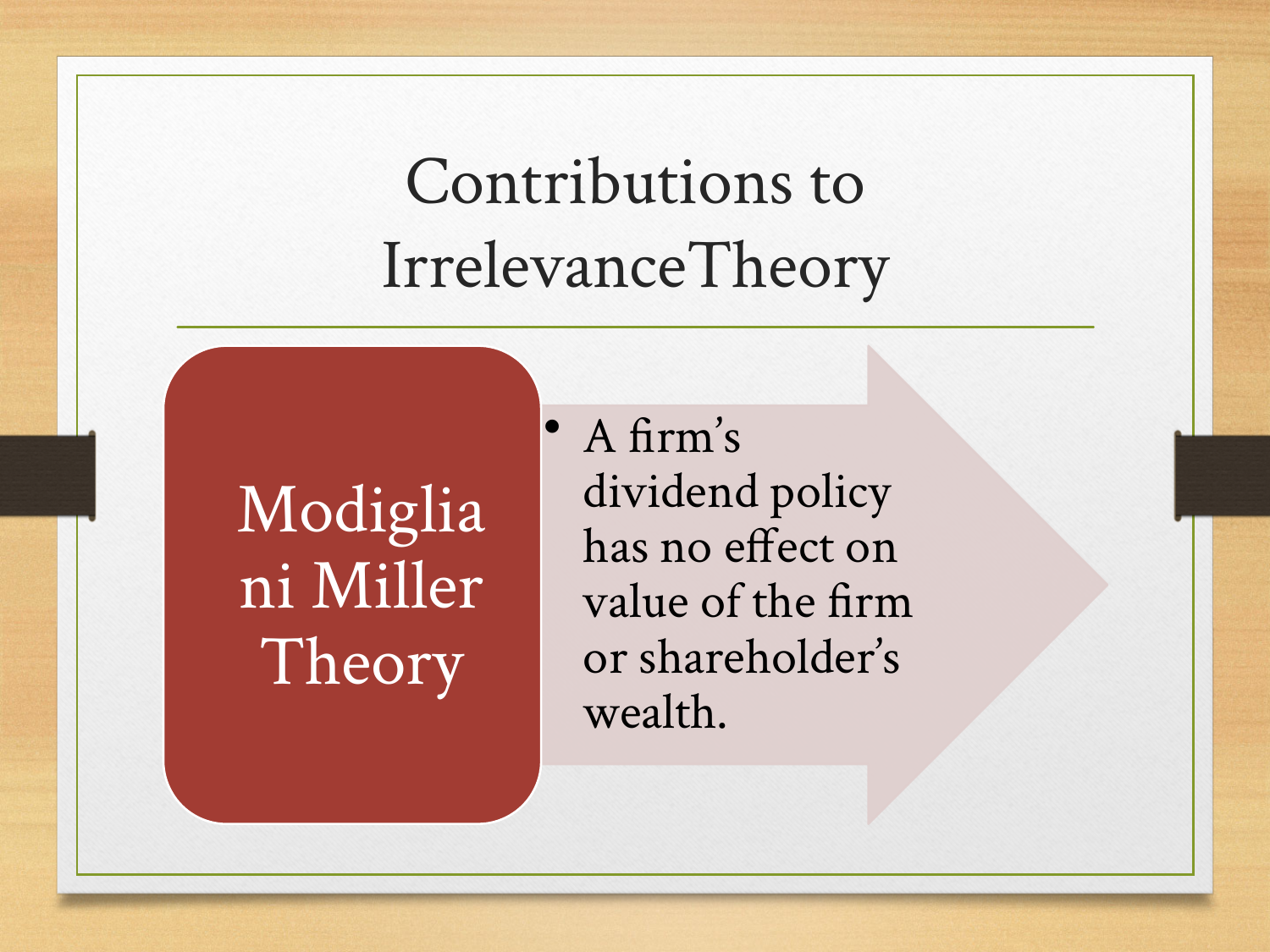

# Contributions to IrrelevanceTheory
A firm’s dividend policy has no effect on value of the firm or shareholder’s wealth.
Modigliani Miller Theory